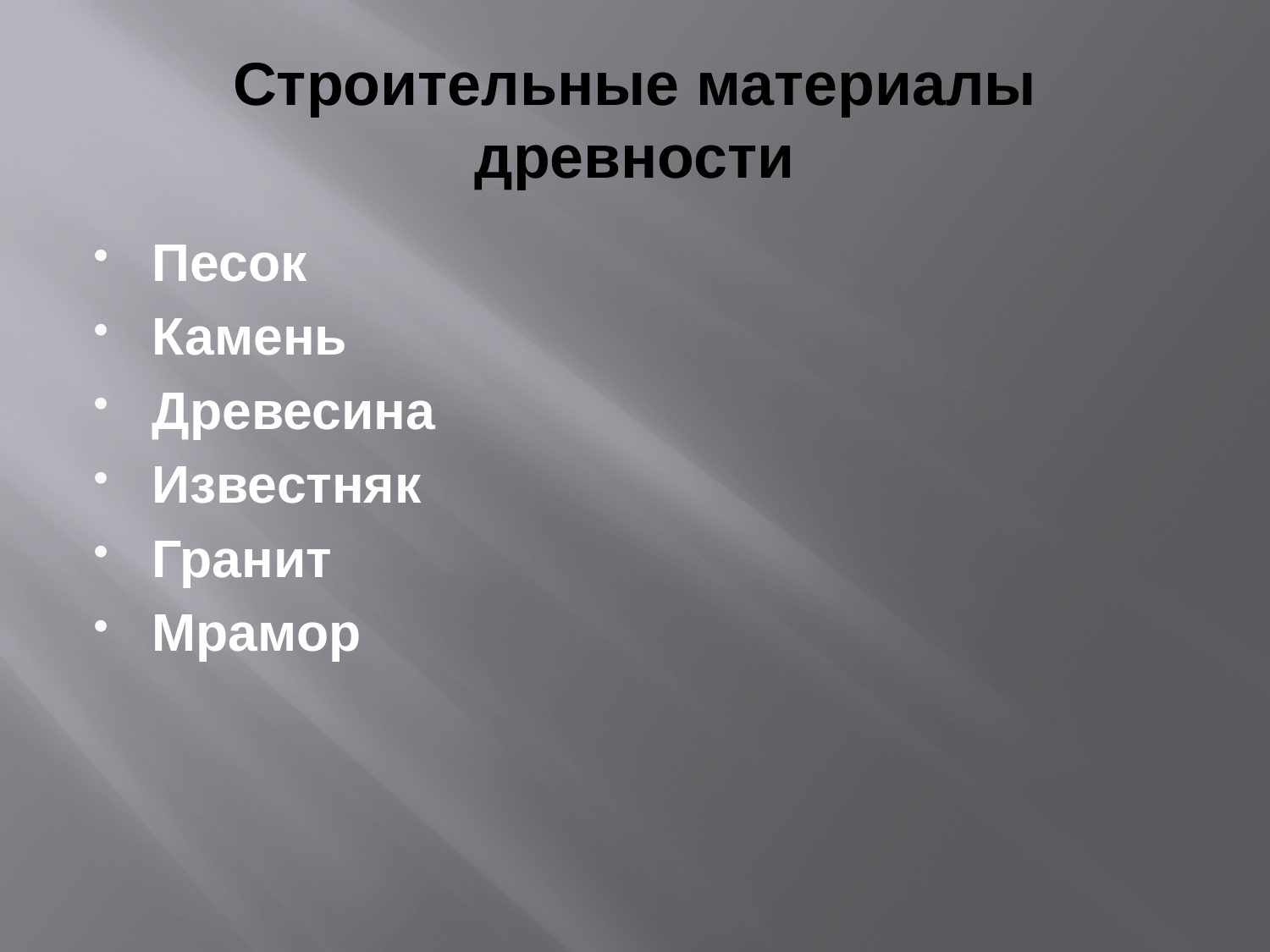

# Строительные материалы древности
Песок
Камень
Древесина
Известняк
Гранит
Мрамор